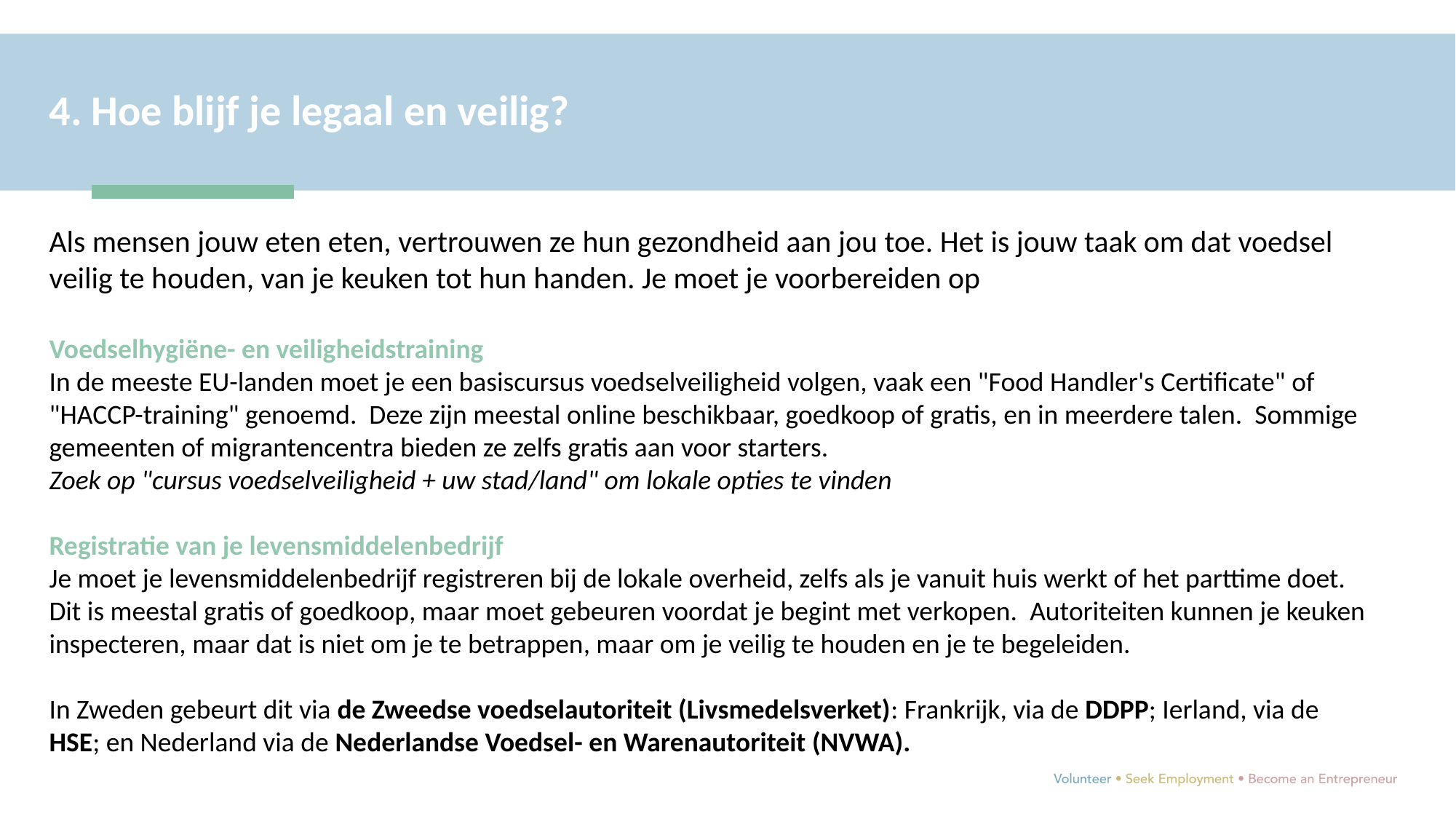

4. Hoe blijf je legaal en veilig?

Als mensen jouw eten eten, vertrouwen ze hun gezondheid aan jou toe. Het is jouw taak om dat voedsel veilig te houden, van je keuken tot hun handen. Je moet je voorbereiden op

Voedselhygiëne- en veiligheidstraining
In de meeste EU-landen moet je een basiscursus voedselveiligheid volgen, vaak een "Food Handler's Certificate" of "HACCP-training" genoemd.  Deze zijn meestal online beschikbaar, goedkoop of gratis, en in meerdere talen.  Sommige gemeenten of migrantencentra bieden ze zelfs gratis aan voor starters.
Zoek op "cursus voedselveiligheid + uw stad/land" om lokale opties te vinden

Registratie van je levensmiddelenbedrijf
Je moet je levensmiddelenbedrijf registreren bij de lokale overheid, zelfs als je vanuit huis werkt of het parttime doet. Dit is meestal gratis of goedkoop, maar moet gebeuren voordat je begint met verkopen.  Autoriteiten kunnen je keuken inspecteren, maar dat is niet om je te betrappen, maar om je veilig te houden en je te begeleiden.

In Zweden gebeurt dit via de Zweedse voedselautoriteit (Livsmedelsverket): Frankrijk, via de DDPP; Ierland, via de HSE; en Nederland via de Nederlandse Voedsel- en Warenautoriteit (NVWA).